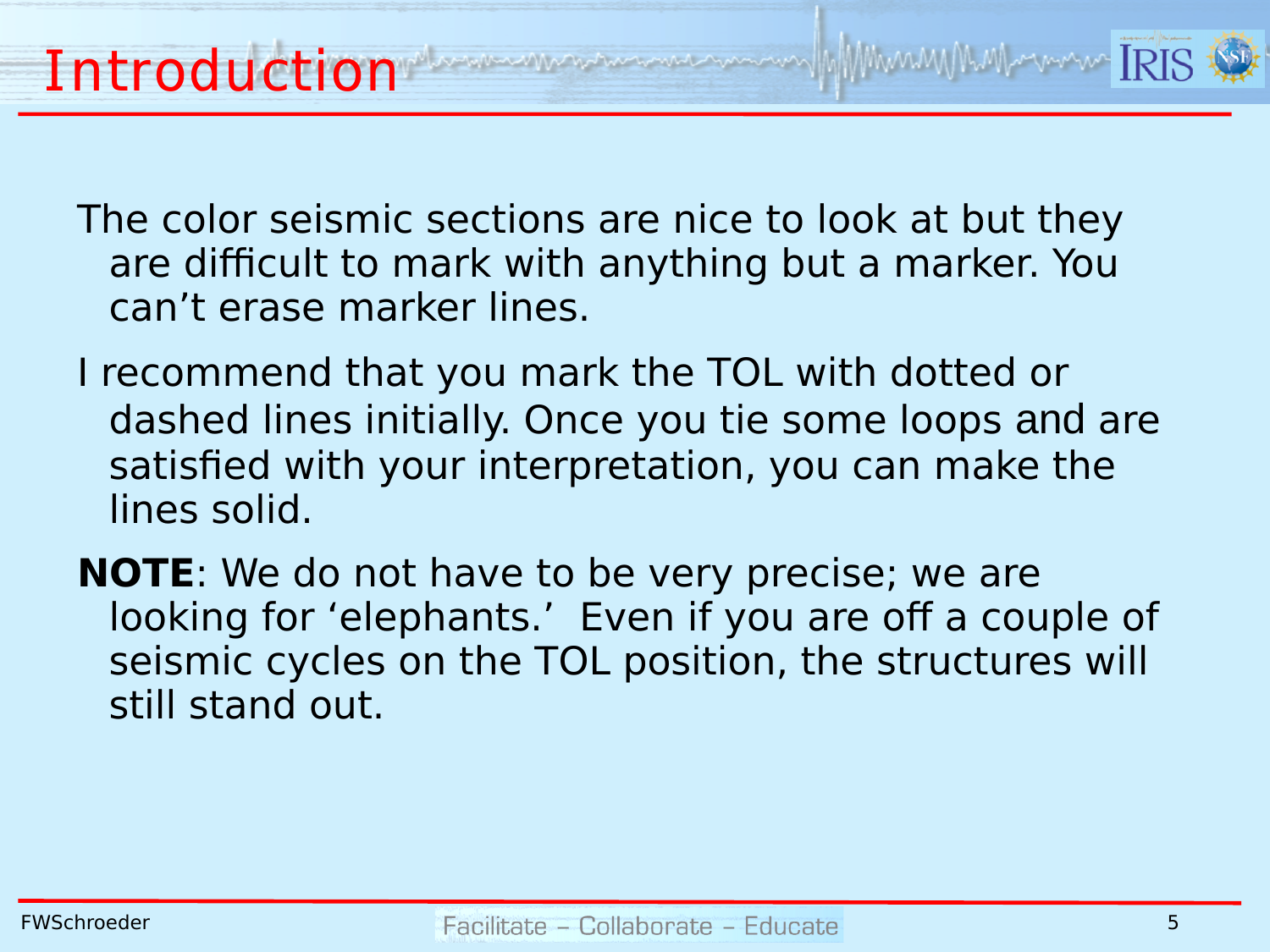

# Introduction
The color seismic sections are nice to look at but they are difficult to mark with anything but a marker. You can’t erase marker lines.
I recommend that you mark the TOL with dotted or dashed lines initially. Once you tie some loops and are satisfied with your interpretation, you can make the lines solid.
NOTE: We do not have to be very precise; we are looking for ‘elephants.’  Even if you are off a couple of seismic cycles on the TOL position, the structures will still stand out.